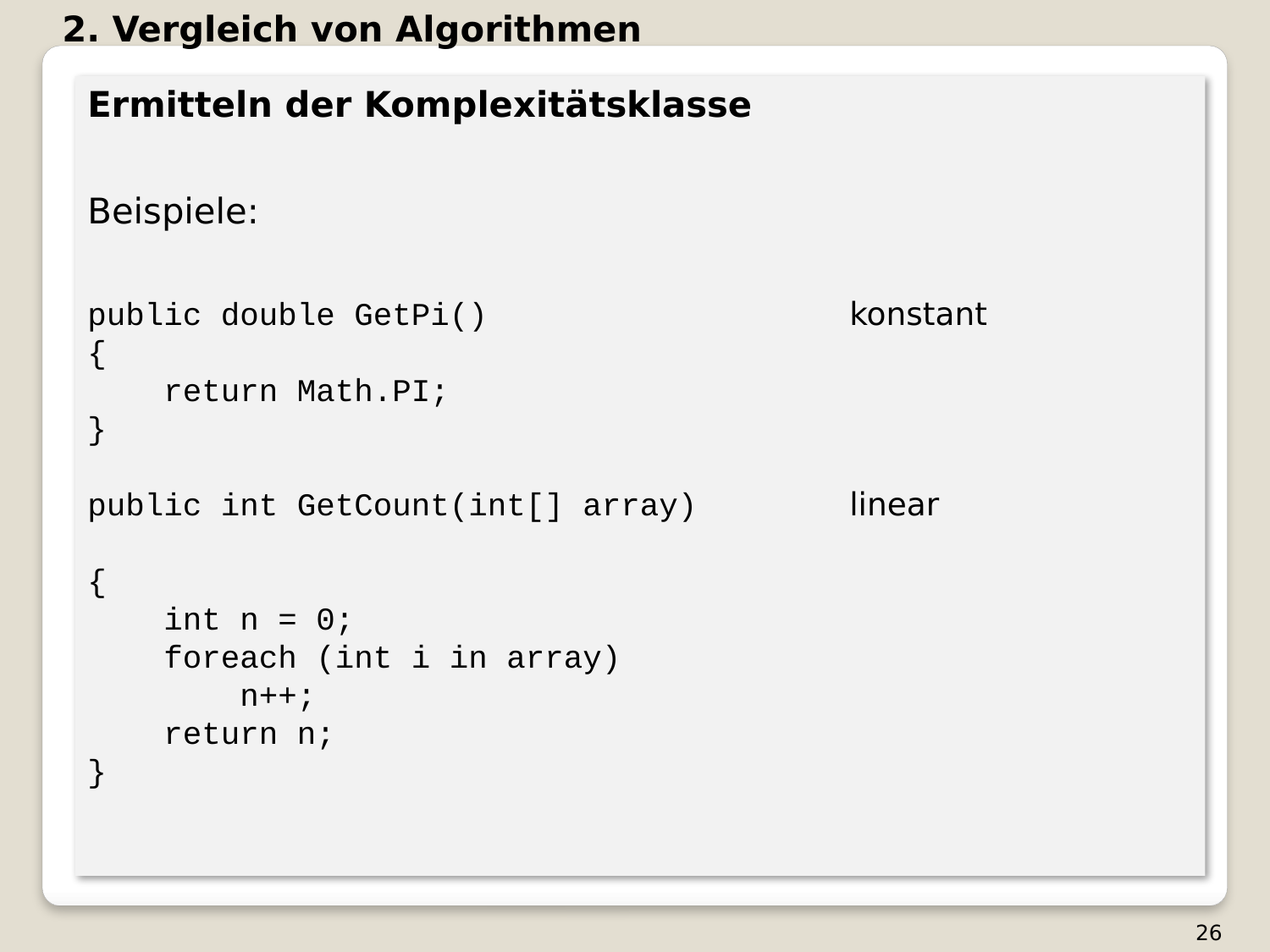

2. Vergleich von Algorithmen
Ermitteln der Komplexitätsklasse

Beispiele:

public double GetPi()			konstant
{
    return Math.PI;
}

public int GetCount(int[] array)		linear

{
    int n = 0;
    foreach (int i in array)
        n++;
    return n;
}